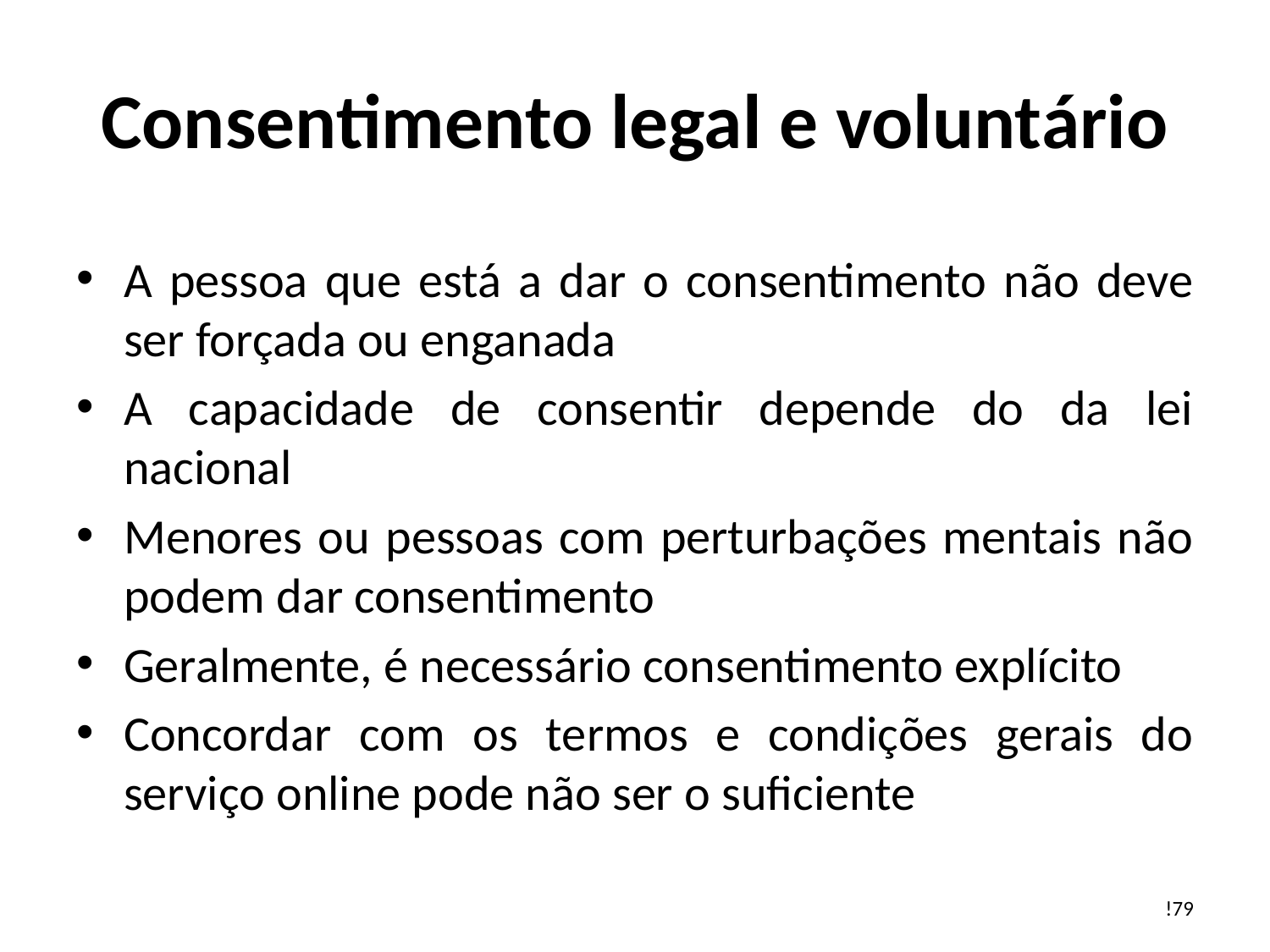

# Consentimento legal e voluntário
A pessoa que está a dar o consentimento não deve ser forçada ou enganada
A capacidade de consentir depende do da lei nacional
Menores ou pessoas com perturbações mentais não podem dar consentimento
Geralmente, é necessário consentimento explícito
Concordar com os termos e condições gerais do serviço online pode não ser o suficiente
!79